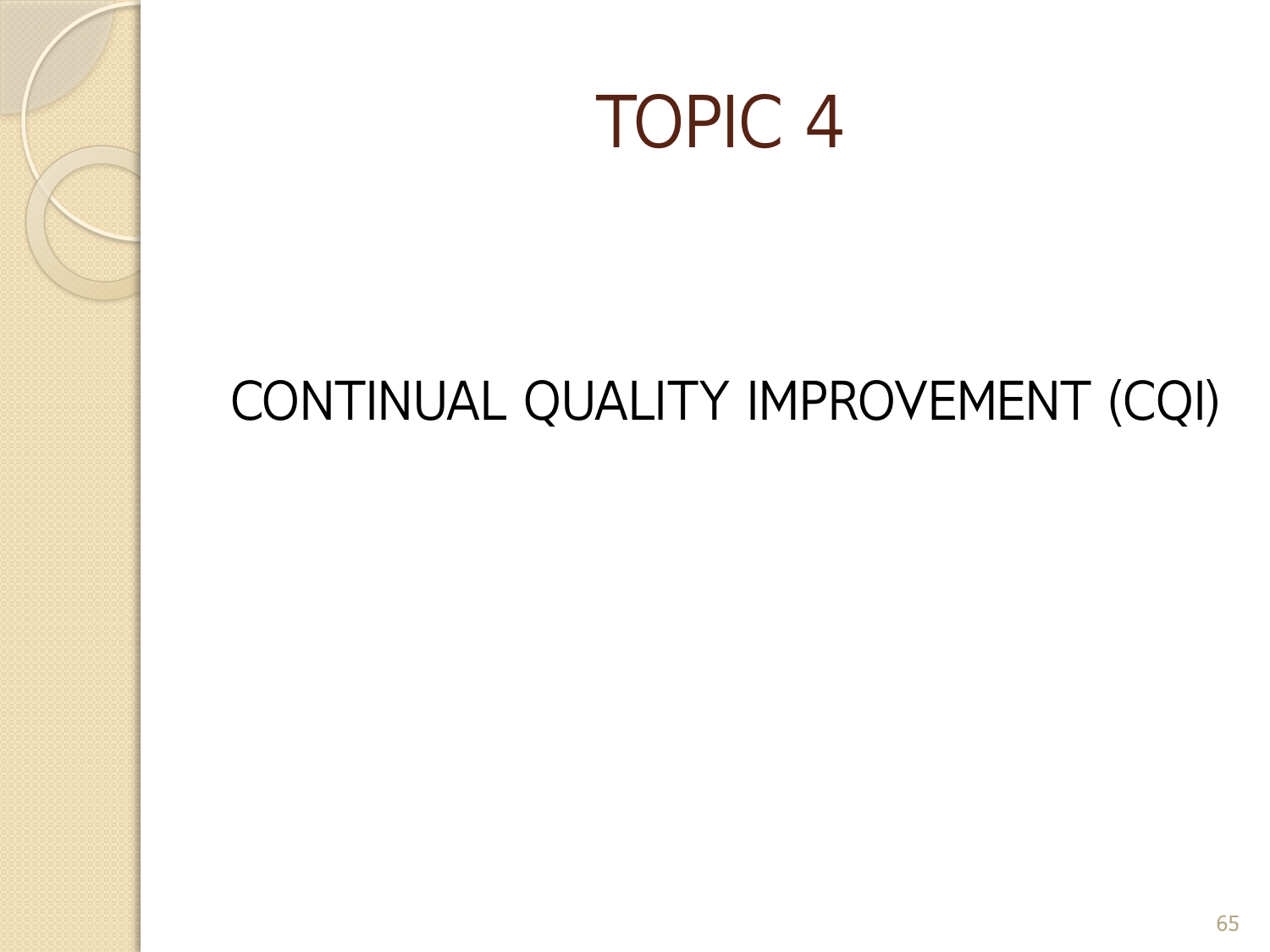

# TOPIC 4

CONTINUAL QUALITY IMPROVEMENT (CQI)
65